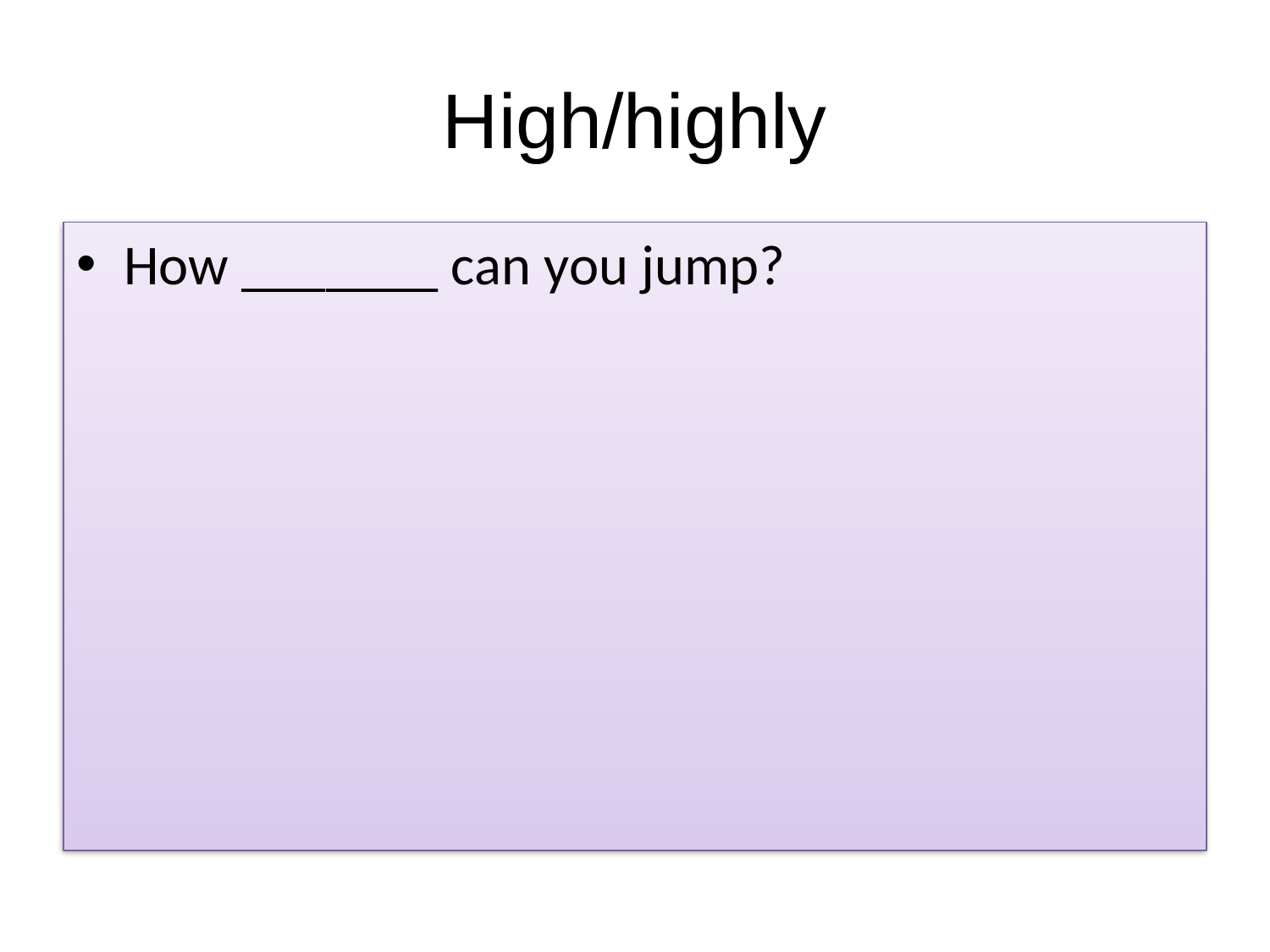

# High/highly
How _______ can you jump?